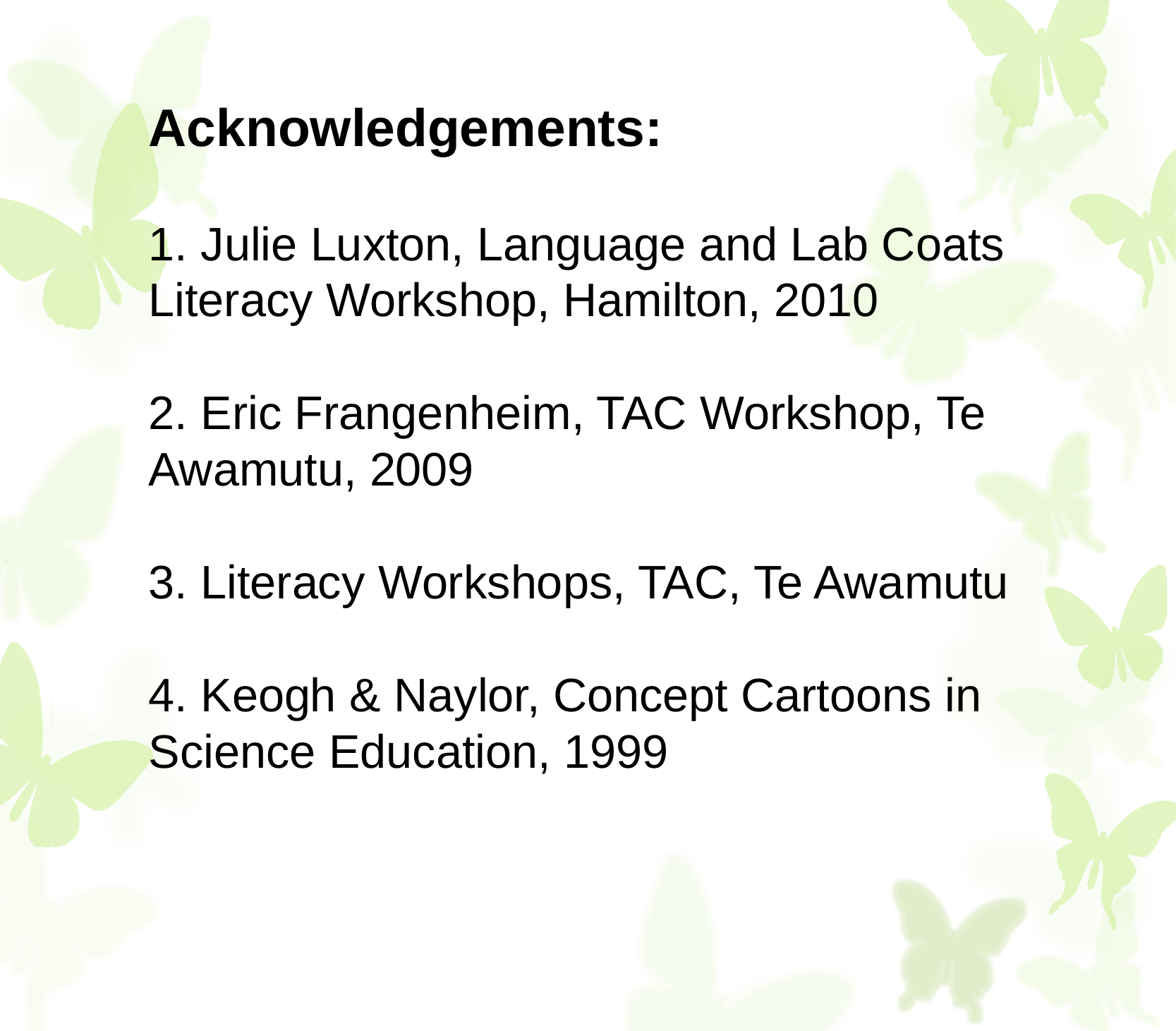

Acknowledgements:

1. Julie Luxton, Language and Lab Coats Literacy Workshop, Hamilton, 2010

2. Eric Frangenheim, TAC Workshop, Te Awamutu, 2009

3. Literacy Workshops, TAC, Te Awamutu

4. Keogh & Naylor, Concept Cartoons in Science Education, 1999